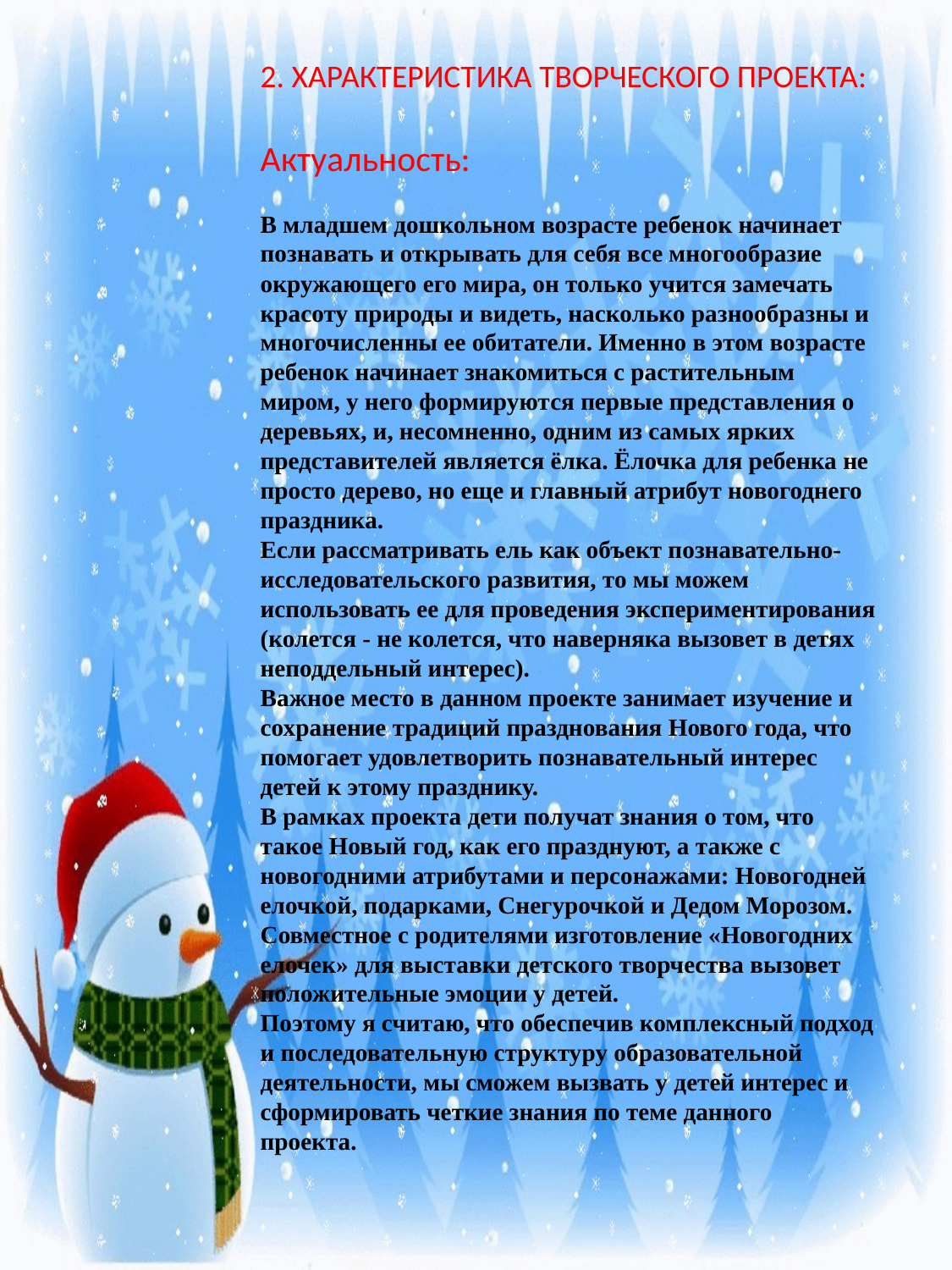

2. ХАРАКТЕРИСТИКА ТВОРЧЕСКОГО ПРОЕКТА: 
Актуальность: 
В младшем дошкольном возрасте ребенок начинает познавать и открывать для себя все многообразие окружающего его мира, он только учится замечать красоту природы и видеть, насколько разнообразны и многочисленны ее обитатели. Именно в этом возрасте ребенок начинает знакомиться с растительным миром, у него формируются первые представления о деревьях, и, несомненно, одним из самых ярких представителей является ёлка. Ёлочка для ребенка не просто дерево, но еще и главный атрибут новогоднего праздника. 
Если рассматривать ель как объект познавательно-исследовательского развития, то мы можем использовать ее для проведения экспериментирования (колется - не колется, что наверняка вызовет в детях неподдельный интерес). 
Важное место в данном проекте занимает изучение и сохранение традиций празднования Нового года, что помогает удовлетворить познавательный интерес детей к этому празднику. 
В рамках проекта дети получат знания о том, что такое Новый год, как его празднуют, а также с новогодними атрибутами и персонажами: Новогодней елочкой, подарками, Снегурочкой и Дедом Морозом. Совместное с родителями изготовление «Новогодних елочек» для выставки детского творчества вызовет положительные эмоции у детей. 
Поэтому я считаю, что обеспечив комплексный подход и последовательную структуру образовательной деятельности, мы сможем вызвать у детей интерес и сформировать четкие знания по теме данного проекта.
#